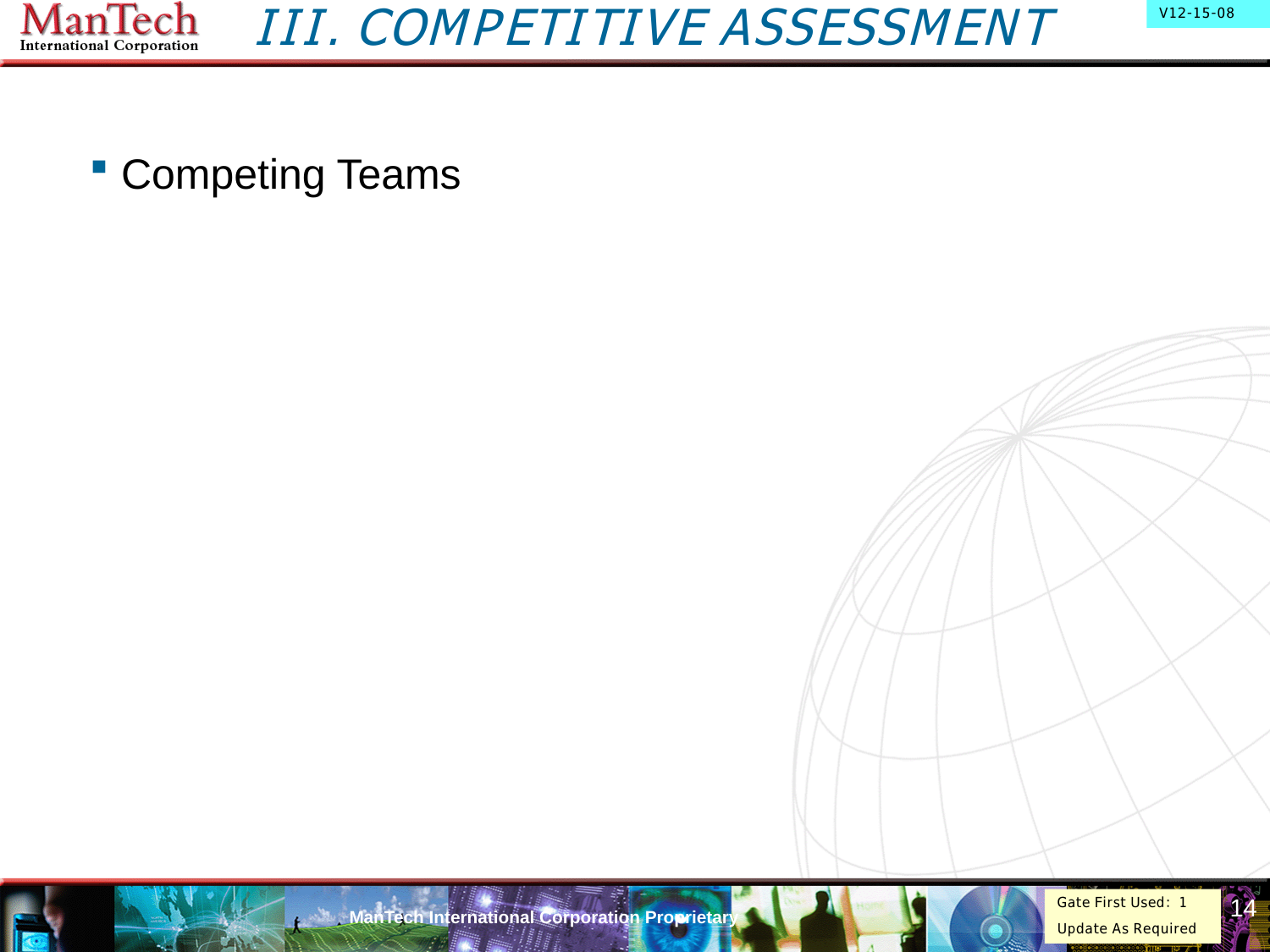

III. COMPETITIVE ASSESSMENT
Competing Teams

14
Gate First Used:  1
Update As Required